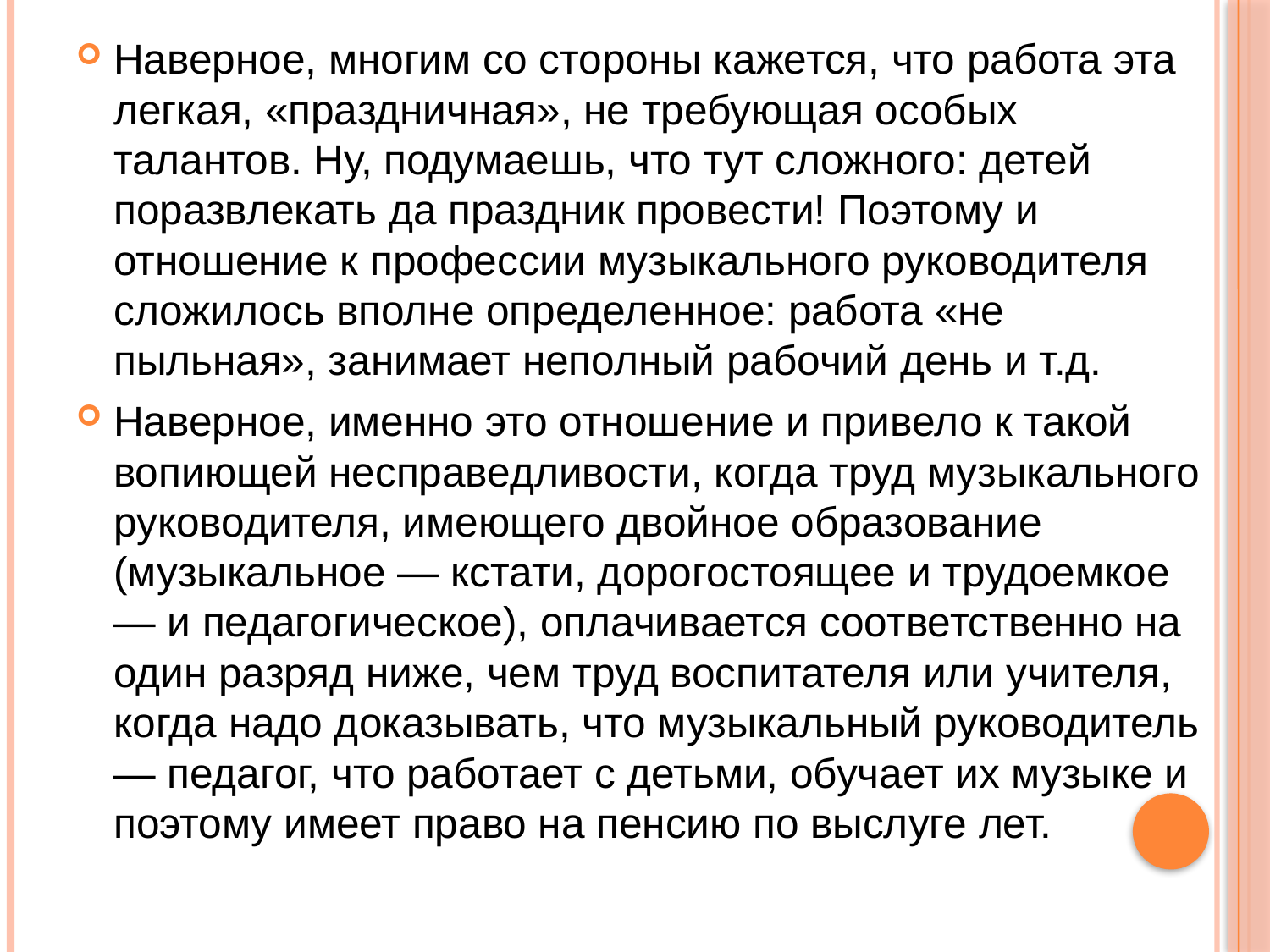

Наверное, многим со стороны кажется, что работа эта легкая, «праздничная», не требующая особых талантов. Ну, подумаешь, что тут сложного: детей поразвлекать да праздник провести! Поэтому и отношение к профессии музыкального руководителя сложилось вполне определенное: работа «не пыльная», занимает неполный рабочий день и т.д.
Наверное, именно это отношение и привело к такой вопиющей несправедливости, когда труд музыкального руководителя, имеющего двойное образование (музыкальное — кстати, дорогостоящее и трудоемкое — и педагогическое), оплачивается соответственно на один разряд ниже, чем труд воспитателя или учителя, когда надо доказывать, что музыкальный руководитель — педагог, что работает с детьми, обучает их музыке и поэтому имеет право на пенсию по выслуге лет.